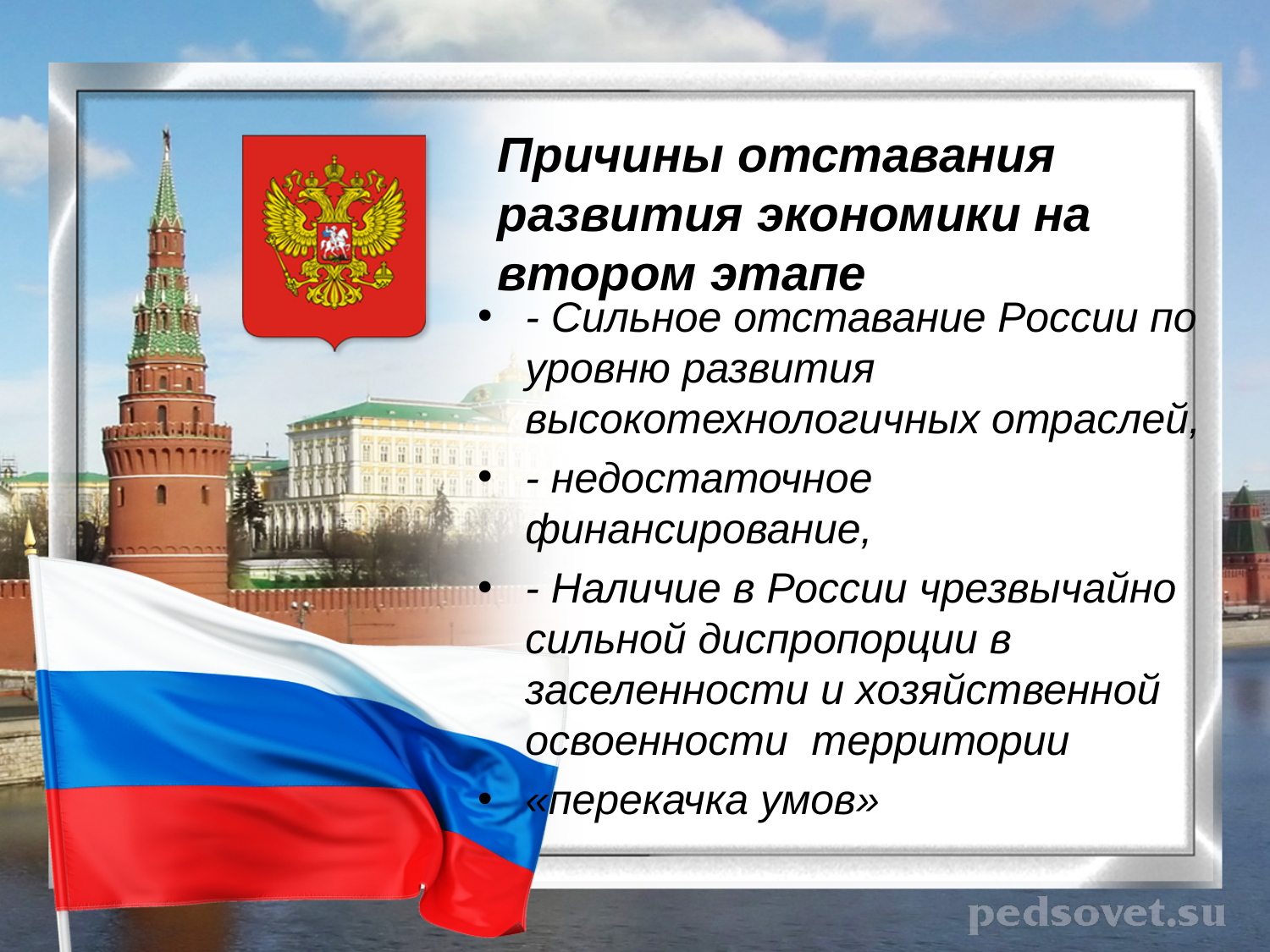

Причины отставания развития экономики на втором этапе

- Сильное отставание России по уровню развития высокотехнологичных отраслей,
- недостаточное финансирование,
- Наличие в России чрезвычайно сильной диспропорции в заселенности и хозяйственной освоенности  территории
«перекачка умов»